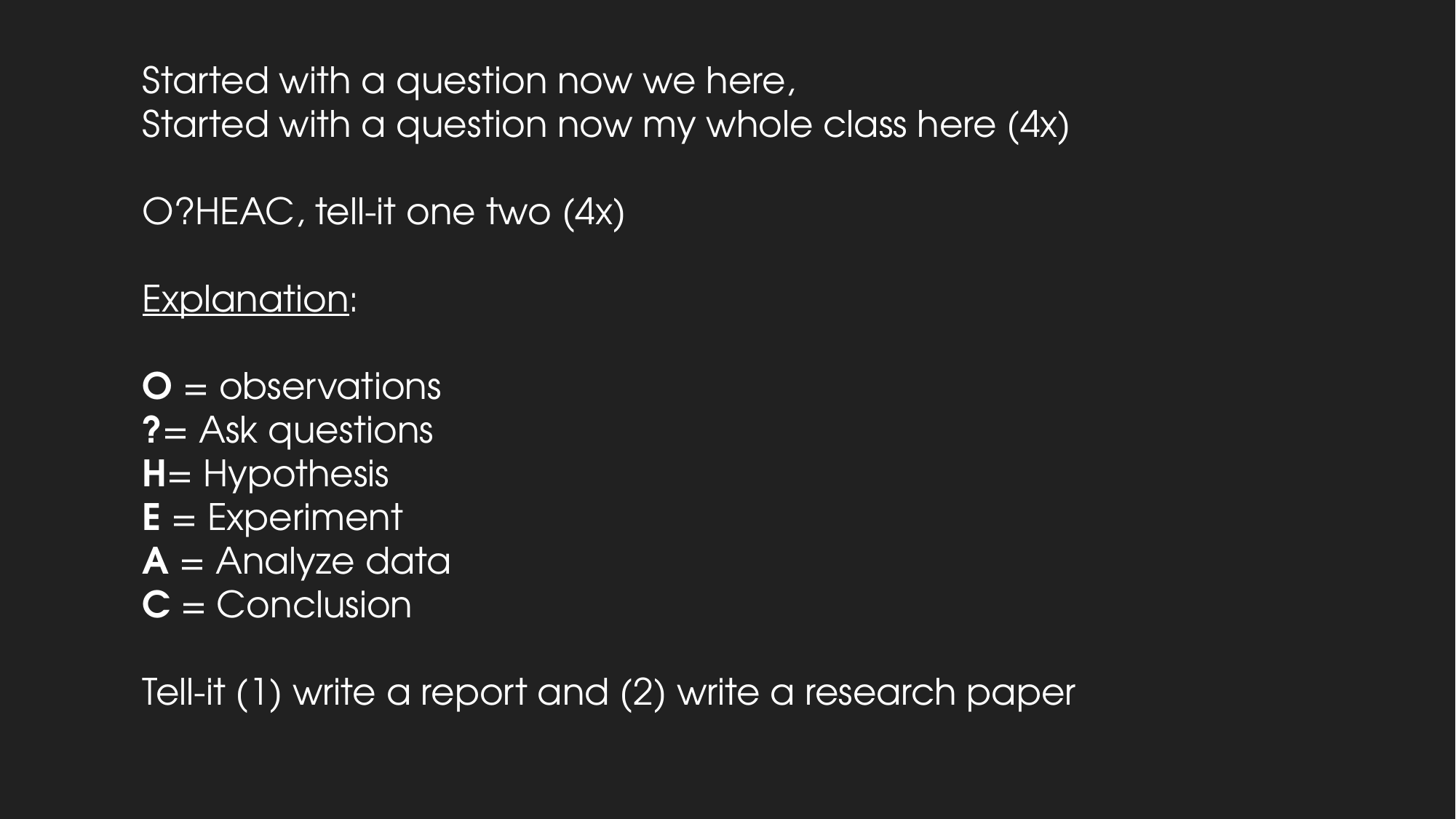

Started with a question now we here,
Started with a question now my whole class here (4x)

O?HEAC, tell-it one two (4x)

Explanation:

O = observations
?= Ask questions
H= Hypothesis
E = Experiment
A = Analyze data
C = Conclusion

Tell-it (1) write a report and (2) write a research paper